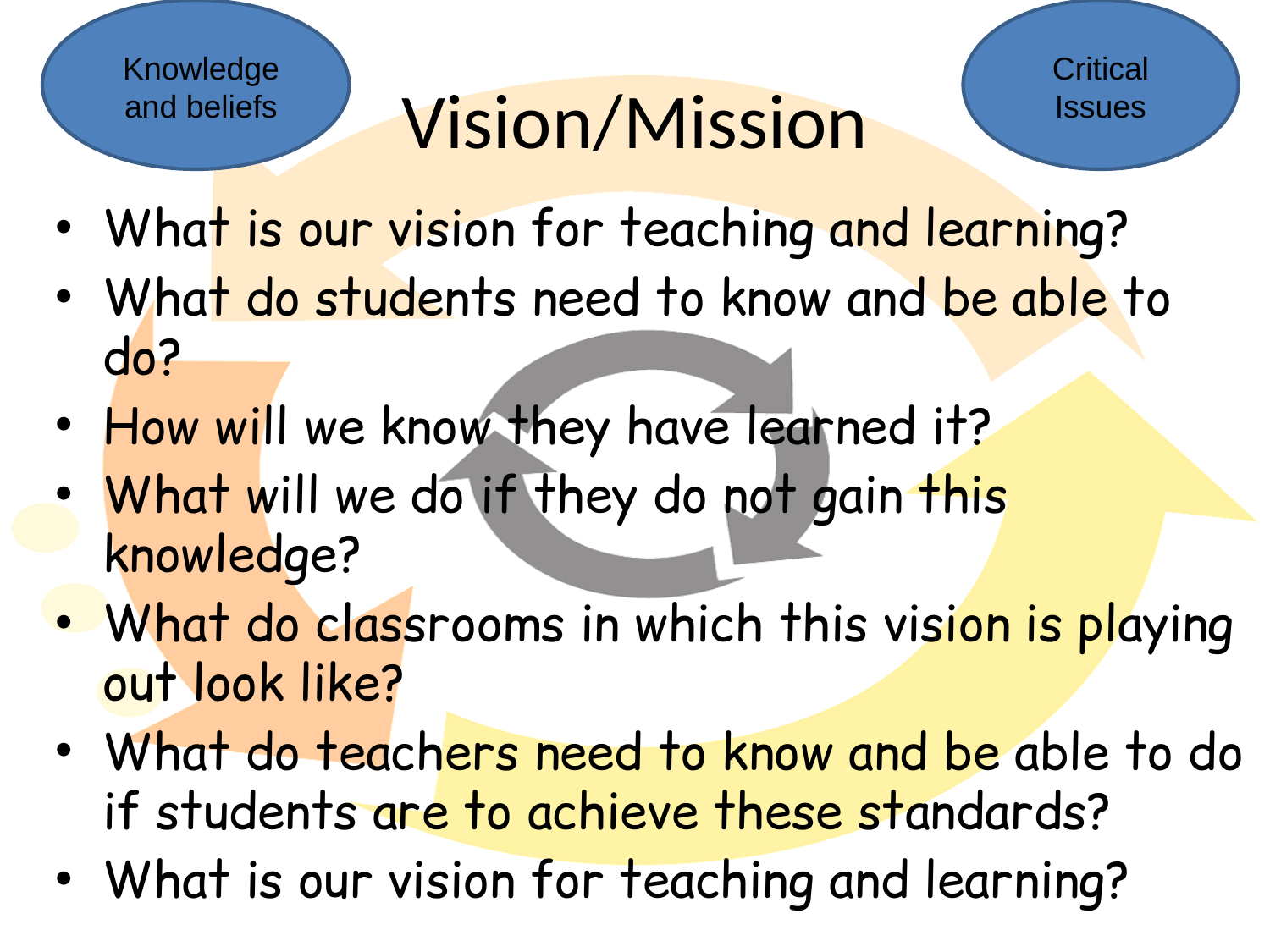

# Vision/Mission
Knowledge and beliefs
Critical Issues
What is our vision for teaching and learning?
What do students need to know and be able to do?
How will we know they have learned it?
What will we do if they do not gain this knowledge?
What do classrooms in which this vision is playing out look like?
What do teachers need to know and be able to do if students are to achieve these standards?
What is our vision for teaching and learning?